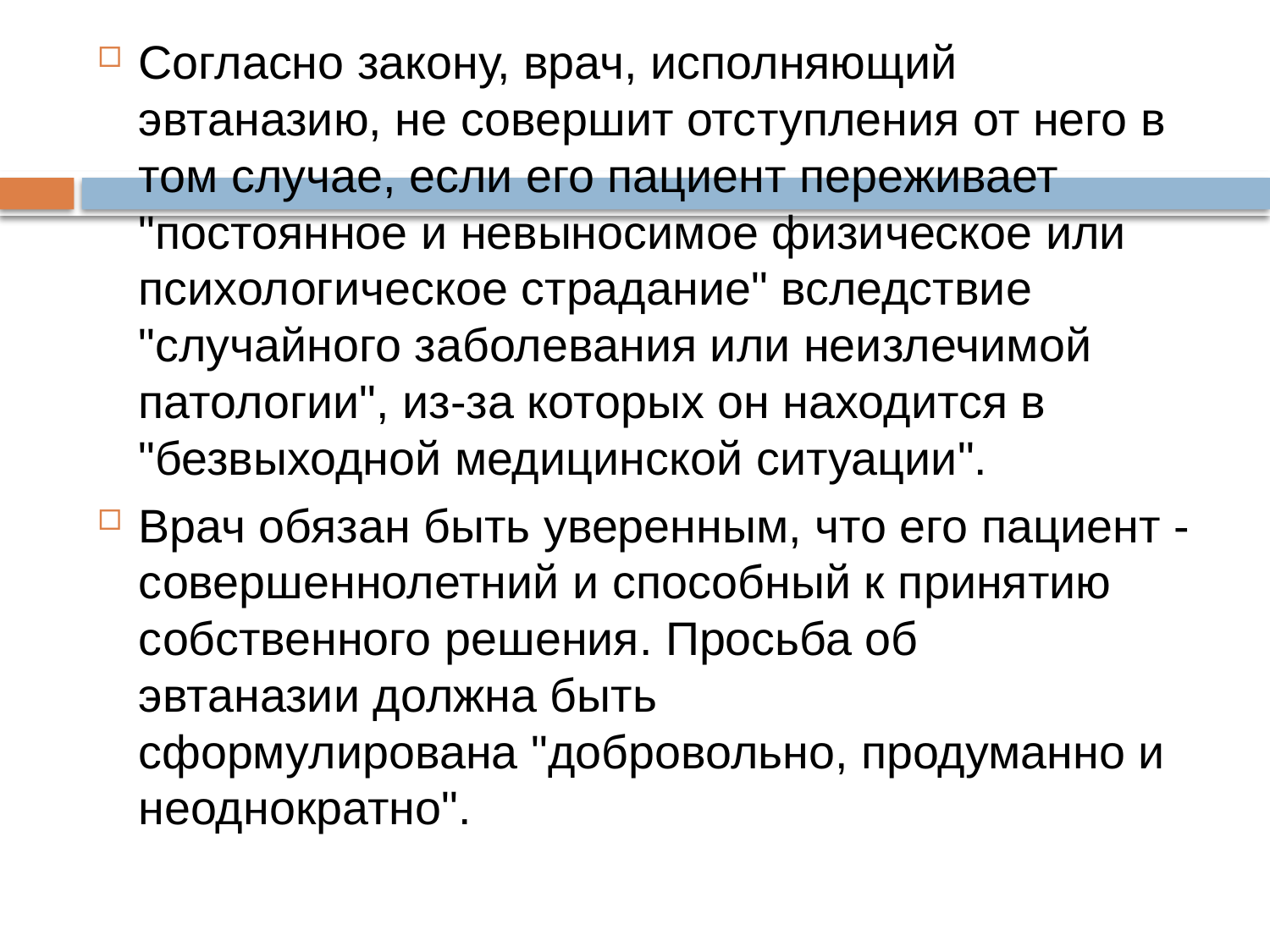

Согласно закону, врач, исполняющий эвтаназию, не совершит отступления от него в том случае, если его пациент переживает "постоянное и невыносимое физическое или психологическое страдание" вследствие "случайного заболевания или неизлечимой патологии", из-за которых он находится в "безвыходной медицинской ситуации".
Врач обязан быть уверенным, что его пациент - совершеннолетний и способный к принятию собственного решения. Просьба об эвтаназии должна быть сформулирована "добровольно, продуманно и неоднократно".
#